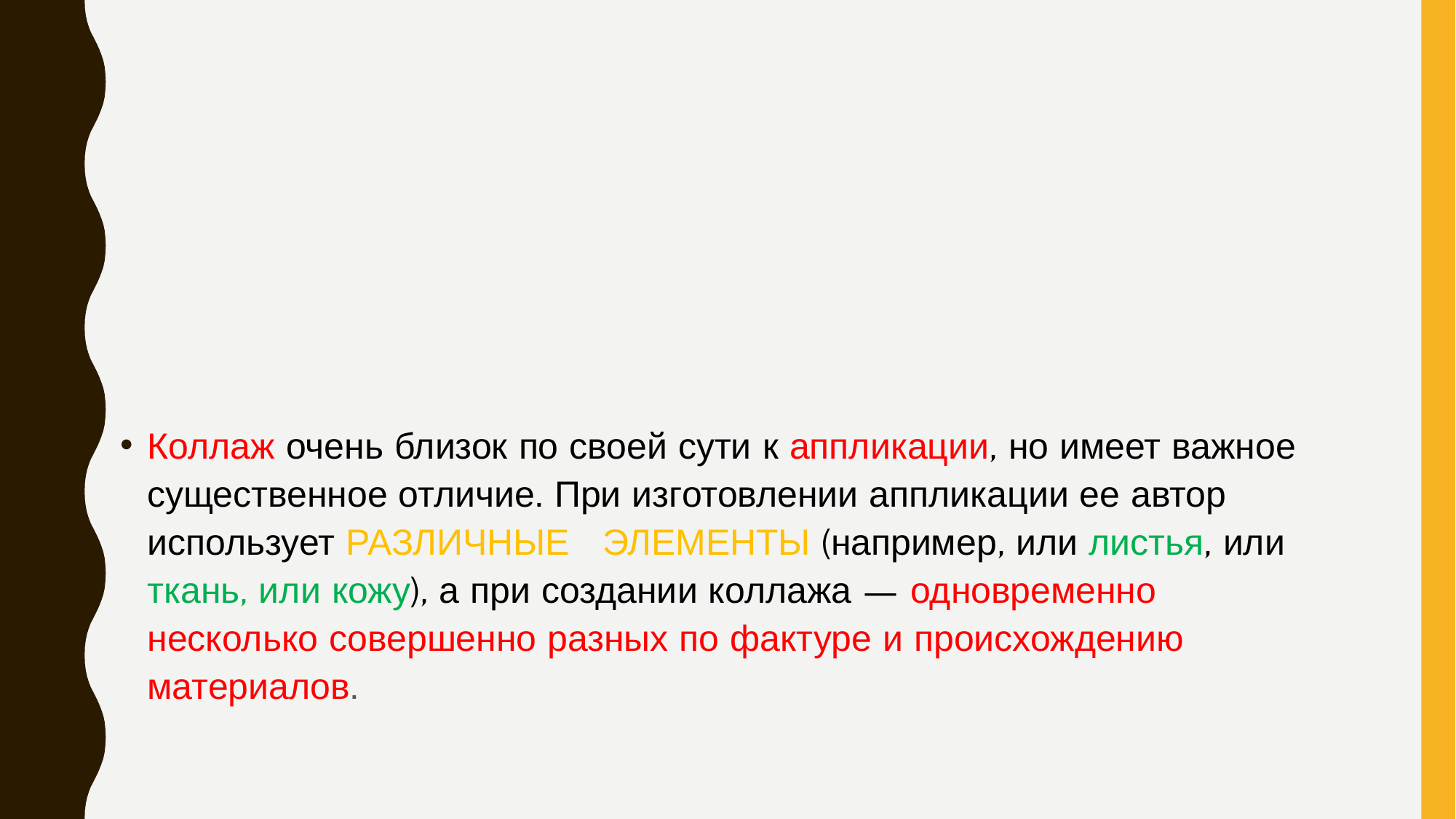

Коллаж очень близок по своей сути к аппликации, но имеет важное существенное отличие. При изготовлении аппликации ее автор использует РАЗЛИЧНЫЕ   ЭЛЕМЕНТЫ (например, или листья, или ткань, или кожу), а при создании коллажа — одновременно несколько совершенно разных по фактуре и происхождению материалов.